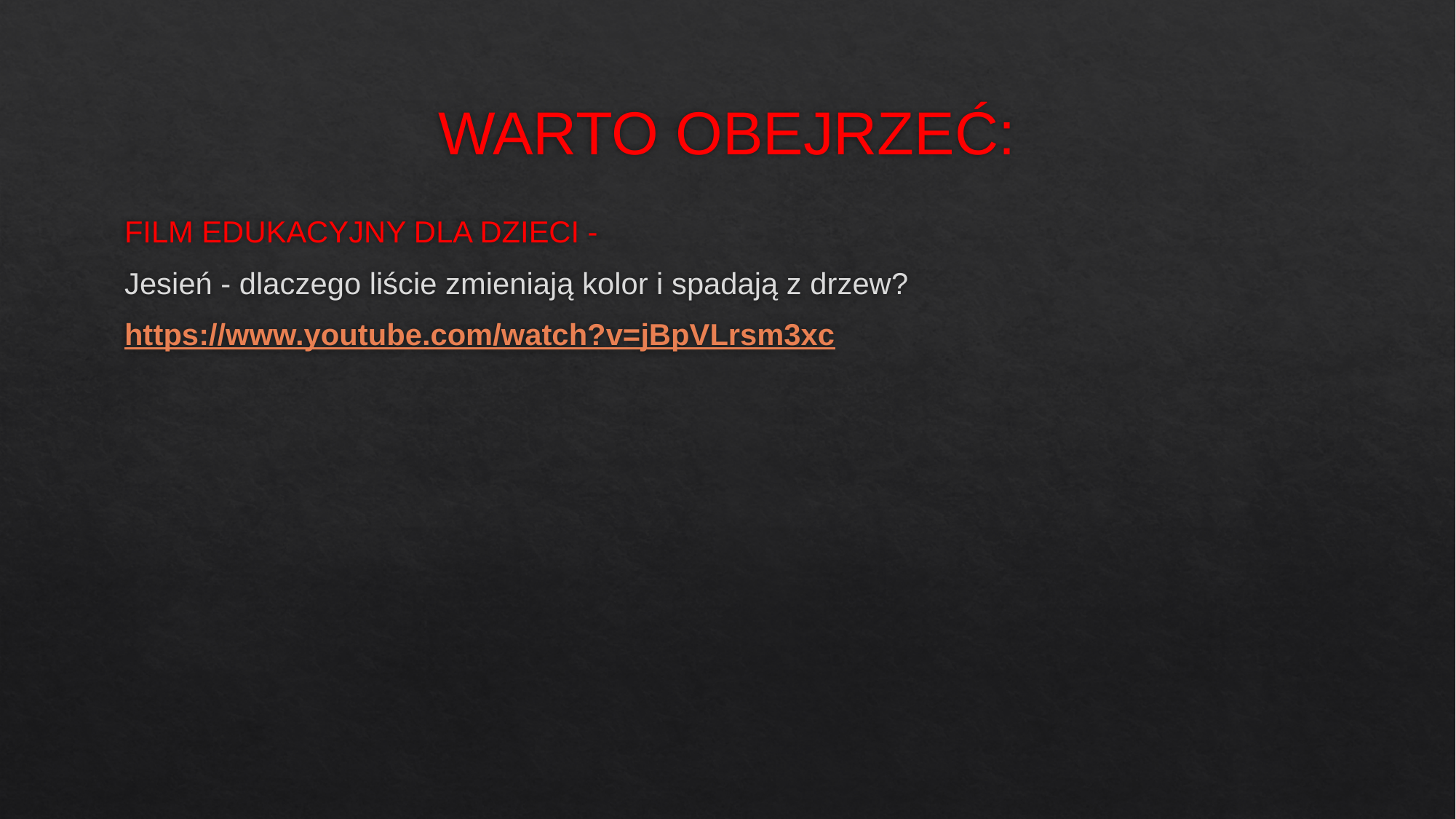

# WARTO OBEJRZEĆ:
FILM EDUKACYJNY DLA DZIECI -
Jesień - dlaczego liście zmieniają kolor i spadają z drzew?
https://www.youtube.com/watch?v=jBpVLrsm3xc